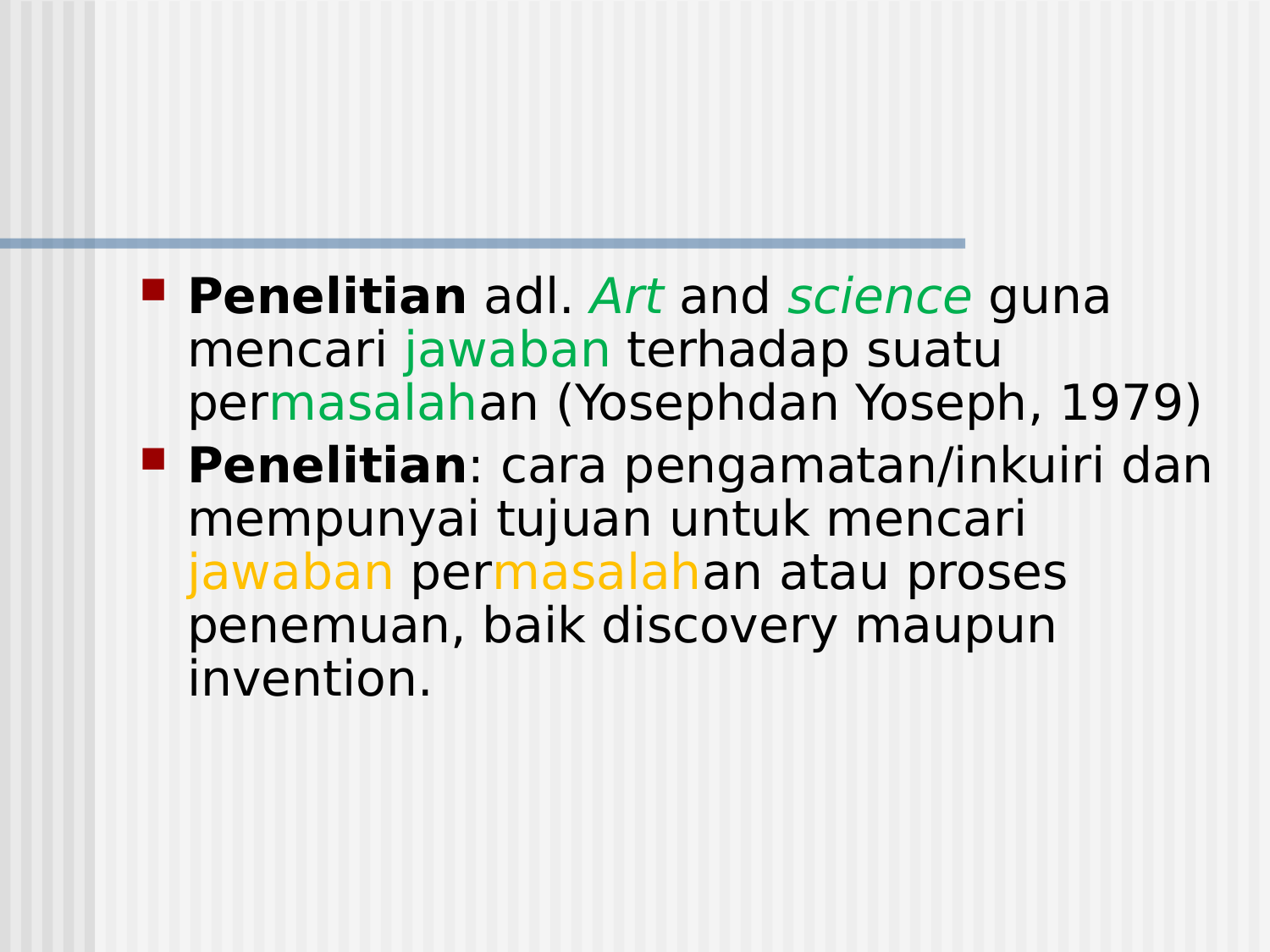

Penelitian adl. Art and science guna mencari jawaban terhadap suatu permasalahan (Yosephdan Yoseph, 1979)
Penelitian: cara pengamatan/inkuiri dan mempunyai tujuan untuk mencari jawaban permasalahan atau proses penemuan, baik discovery maupun invention.